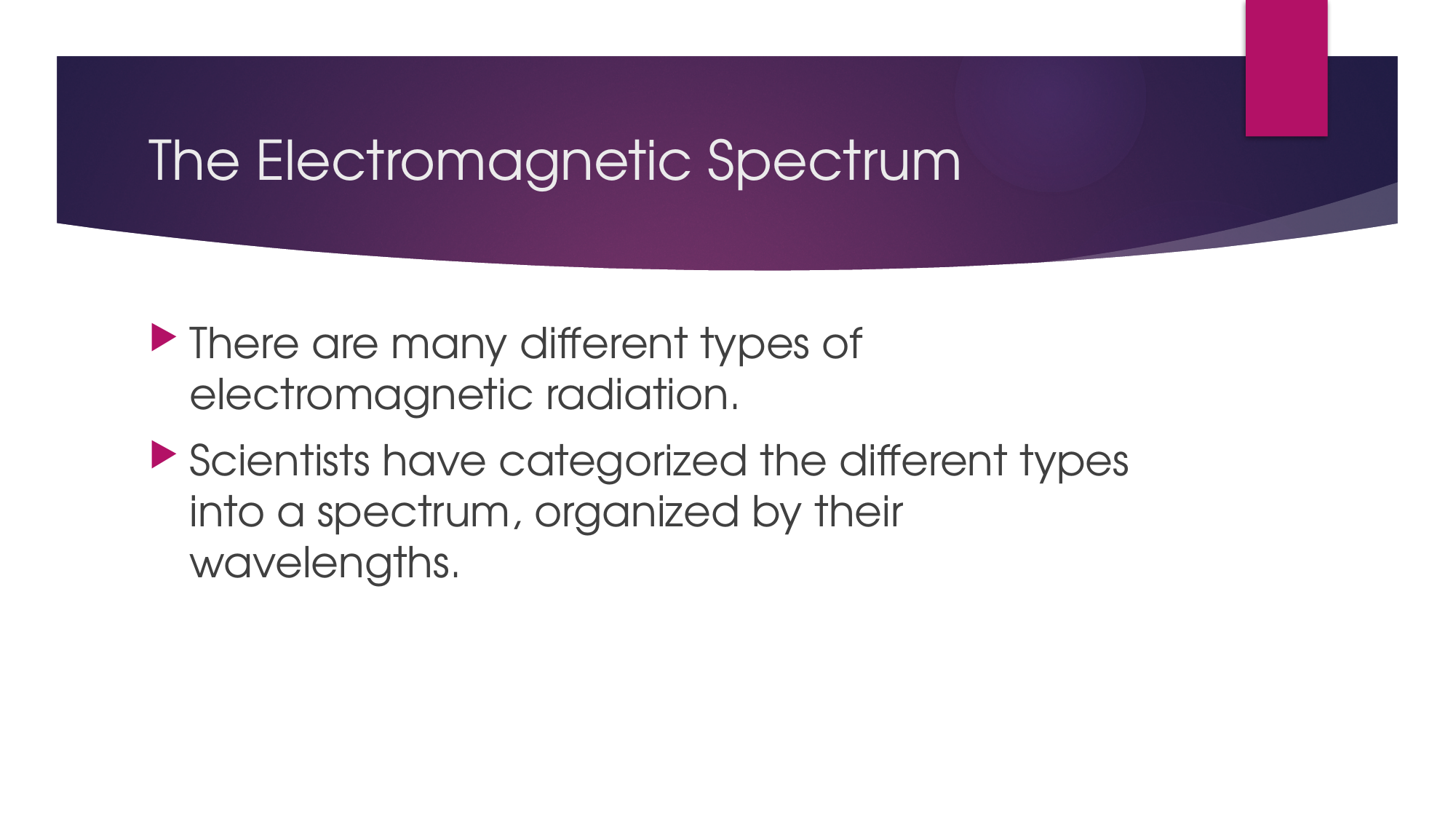

# The Electromagnetic Spectrum
There are many different types of electromagnetic radiation.
Scientists have categorized the different types into a spectrum, organized by their wavelengths.